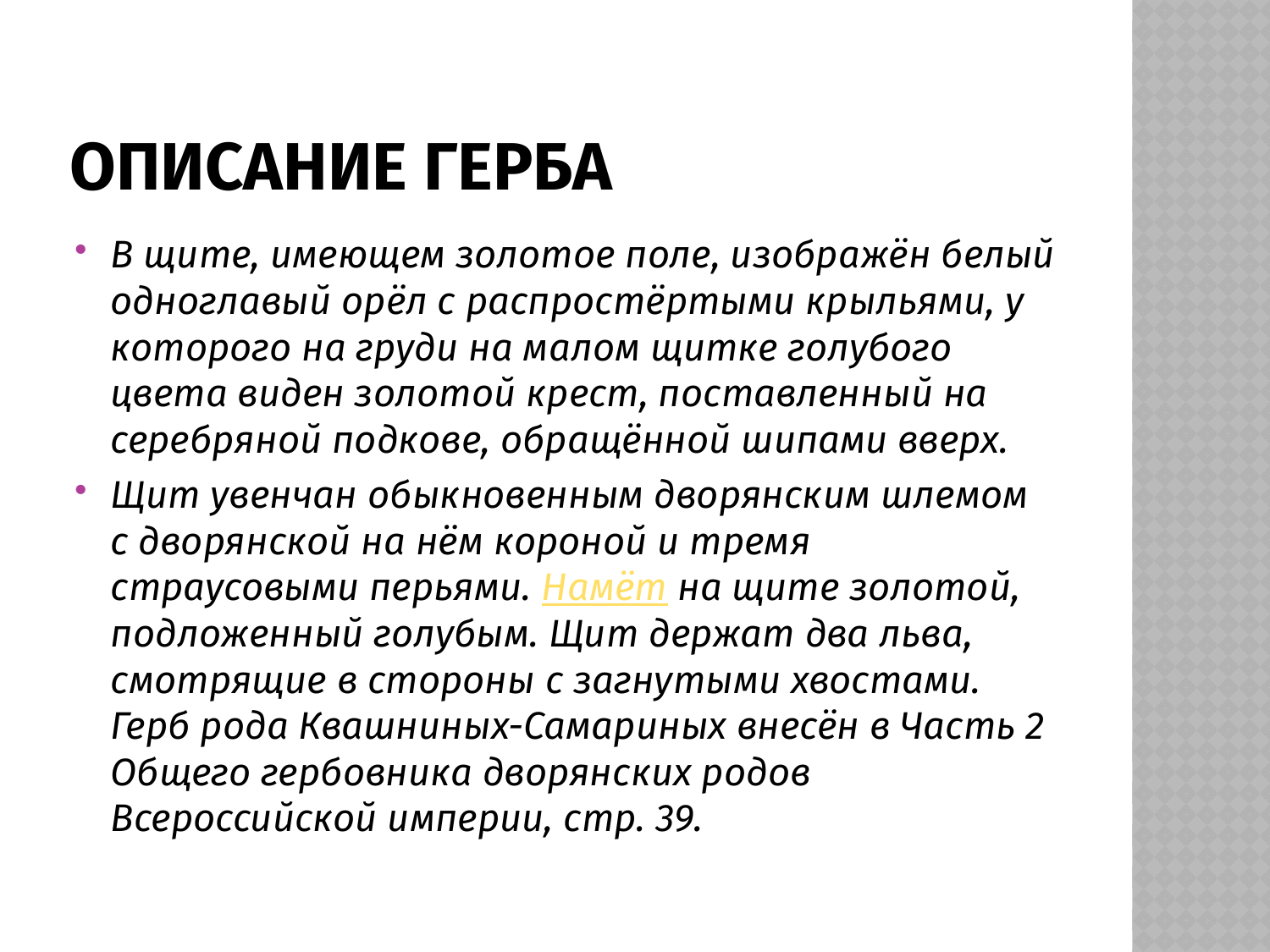

# Описание герба
В щите, имеющем золотое поле, изображён белый одноглавый орёл с распростёртыми крыльями, у которого на груди на малом щитке голубого цвета виден золотой крест, поставленный на серебряной подкове, обращённой шипами вверх.
Щит увенчан обыкновенным дворянским шлемом с дворянской на нём короной и тремя страусовыми перьями. Намёт на щите золотой, подложенный голубым. Щит держат два льва, смотрящие в стороны с загнутыми хвостами. Герб рода Квашниных-Самариных внесён в Часть 2 Общего гербовника дворянских родов Всероссийской империи, стр. 39.